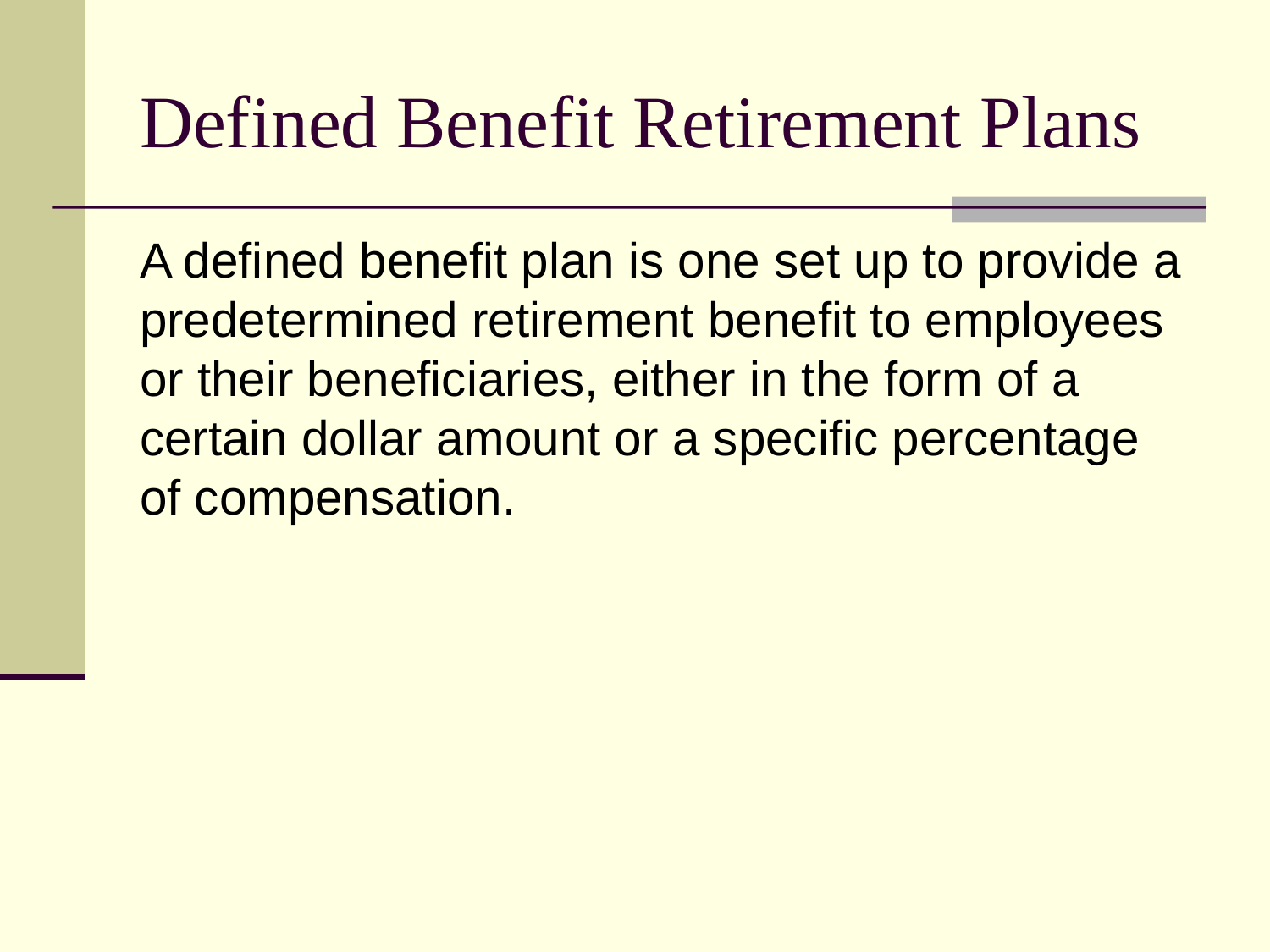

# Defined Benefit Retirement Plans
A defined benefit plan is one set up to provide a predetermined retirement benefit to employees or their beneficiaries, either in the form of a certain dollar amount or a specific percentage of compensation.